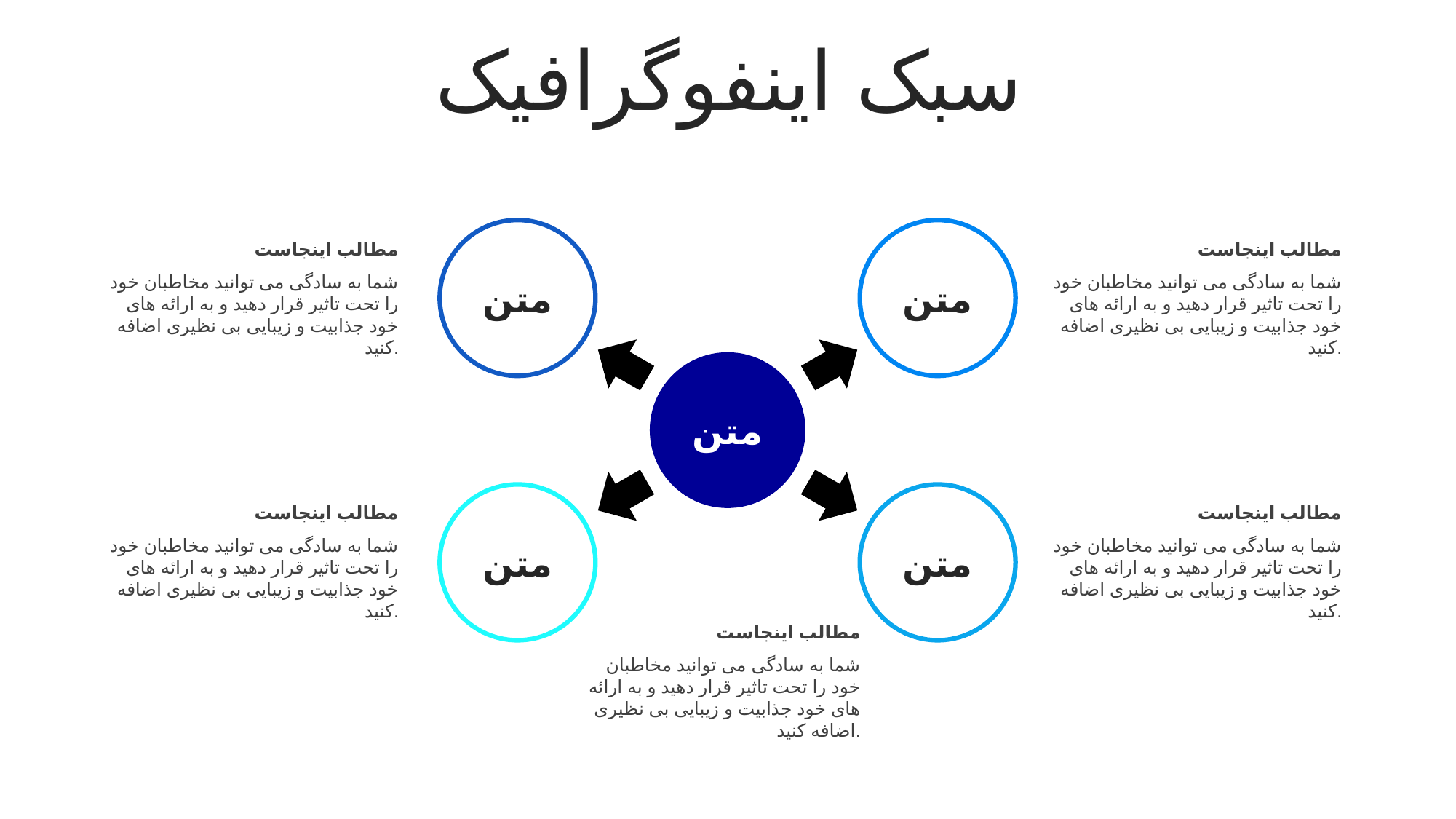

سبک اینفوگرافیک
متن
متن
متن
متن

متن

مطالب اینجاست
شما به سادگی می توانید مخاطبان خود را تحت تاثیر قرار دهید و به ارائه های خود جذابیت و زیبایی بی نظیری اضافه کنید.
مطالب اینجاست
شما به سادگی می توانید مخاطبان خود را تحت تاثیر قرار دهید و به ارائه های خود جذابیت و زیبایی بی نظیری اضافه کنید.
مطالب اینجاست
شما به سادگی می توانید مخاطبان خود را تحت تاثیر قرار دهید و به ارائه های خود جذابیت و زیبایی بی نظیری اضافه کنید.
مطالب اینجاست
شما به سادگی می توانید مخاطبان خود را تحت تاثیر قرار دهید و به ارائه های خود جذابیت و زیبایی بی نظیری اضافه کنید.
مطالب اینجاست
شما به سادگی می توانید مخاطبان خود را تحت تاثیر قرار دهید و به ارائه های خود جذابیت و زیبایی بی نظیری اضافه کنید.